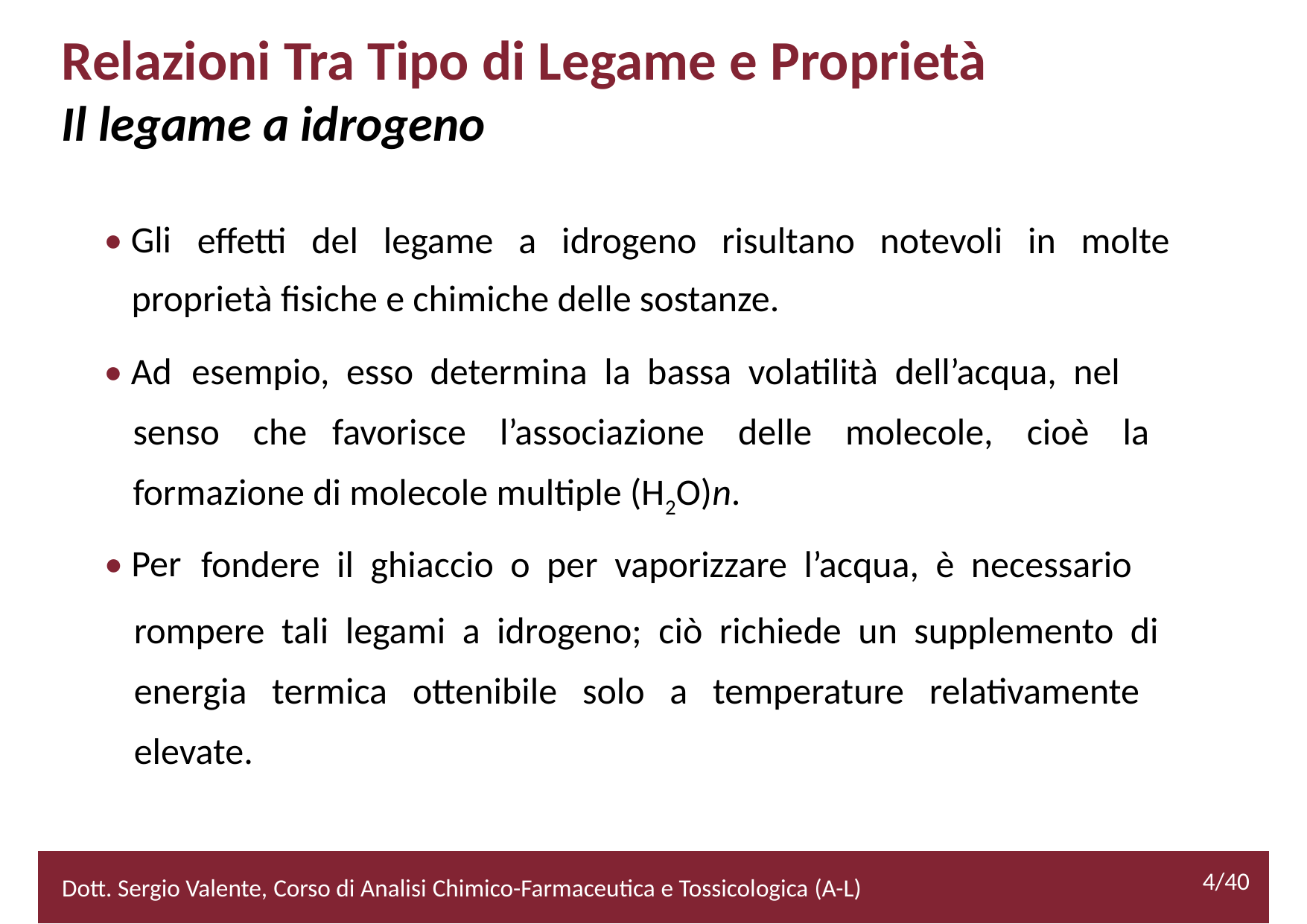

Relazioni Tra Tipo di Legame e Proprietà
Il legame a idrogeno
• Gli
effetti   del   legame   a   idrogeno   risultano   notevoli   in   molte
proprietà fisiche e chimiche delle sostanze.
• Ad
esempio,  esso  determina  la  bassa  volatilità  dell’acqua,  nel
senso    che   favorisce    l’associazione    delle    molecole,    cioè    la

formazione di molecole multiple (H2O)n.
• Per
fondere  il  ghiaccio  o  per  vaporizzare  l’acqua,  è  necessario
	rompere  tali  legami  a  idrogeno;  ciò  richiede  un  supplemento  di

	energia   termica   ottenibile   solo   a   temperature   relativamente

	elevate.

		4/40

4/40
2/52
Dott. Sergio Valente, Corso di Analisi Chimico-Farmaceutica e Tossicologica (A-L)